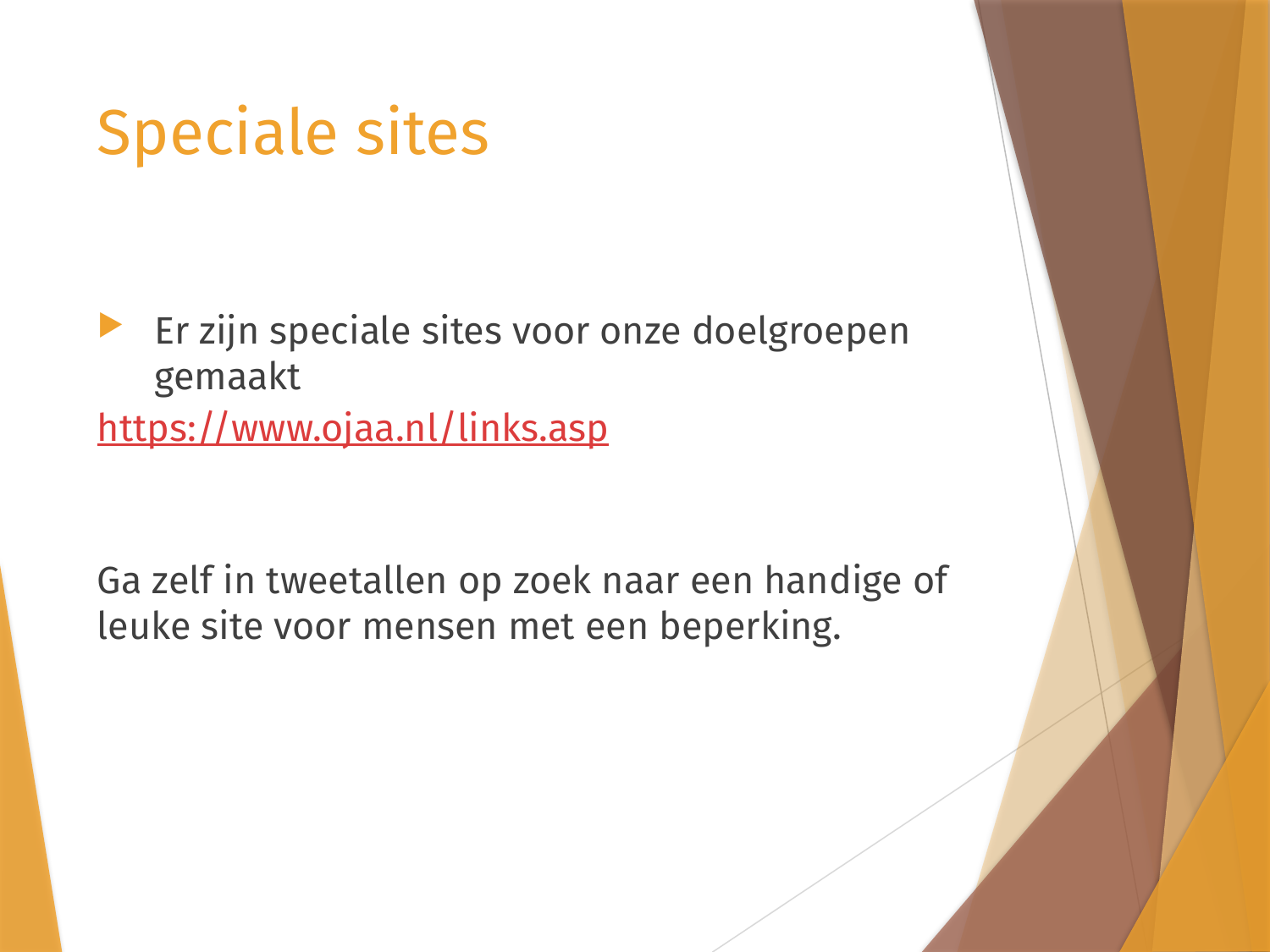

# Speciale sites
Er zijn speciale sites voor onze doelgroepen gemaakt
https://www.ojaa.nl/links.asp

Ga zelf in tweetallen op zoek naar een handige of leuke site voor mensen met een beperking.